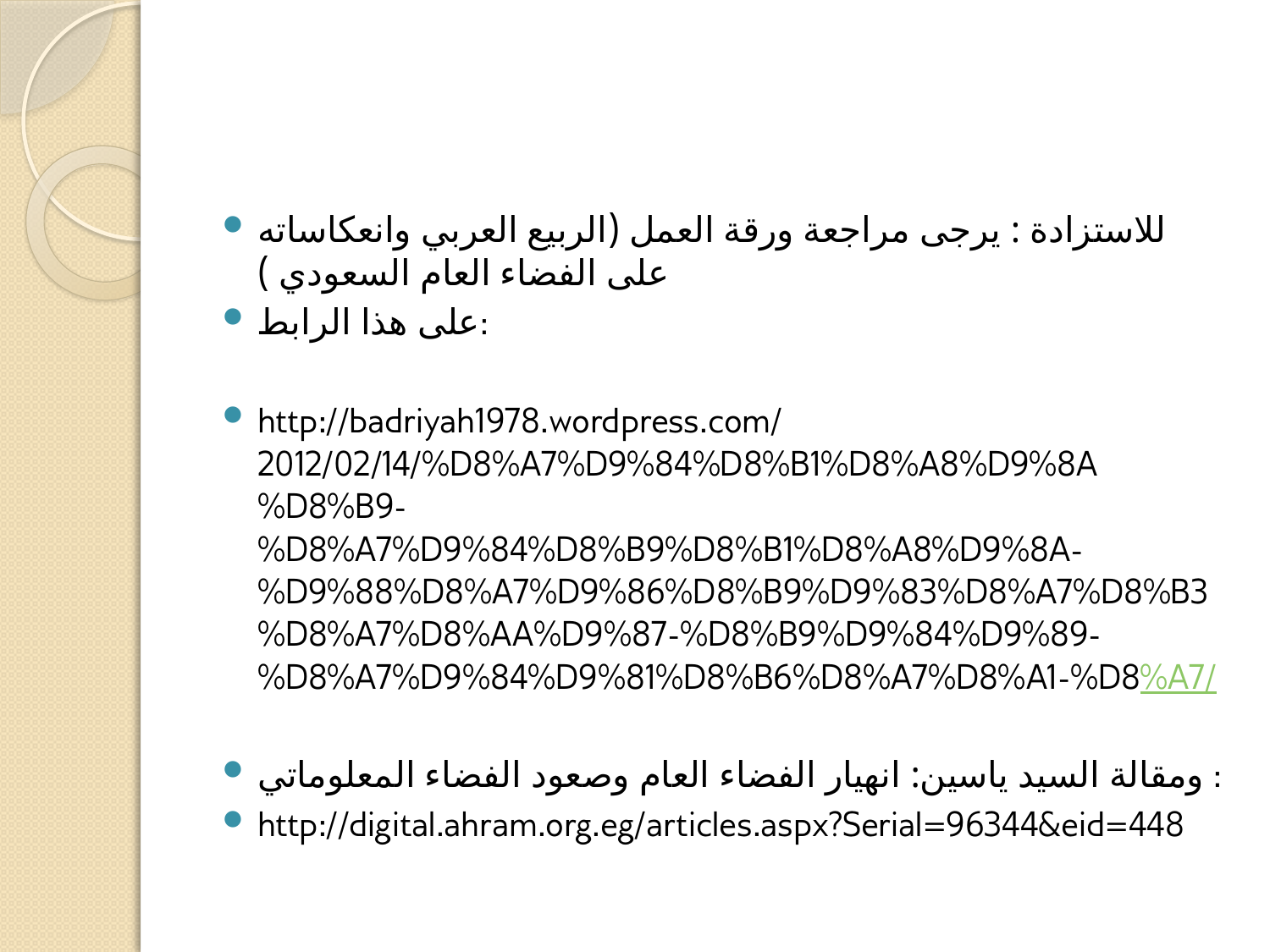

#
للاستزادة : يرجى مراجعة ورقة العمل (الربيع العربي وانعكاساته على الفضاء العام السعودي )
على هذا الرابط:

http://badriyah1978.wordpress.com/2012/02/14/%D8%A7%D9%84%D8%B1%D8%A8%D9%8A%D8%B9-%D8%A7%D9%84%D8%B9%D8%B1%D8%A8%D9%8A-%D9%88%D8%A7%D9%86%D8%B9%D9%83%D8%A7%D8%B3%D8%A7%D8%AA%D9%87-%D8%B9%D9%84%D9%89-%D8%A7%D9%84%D9%81%D8%B6%D8%A7%D8%A1-%D8%A7/

ومقالة السيد ياسين: انهيار الفضاء العام وصعود الفضاء المعلوماتي :
http://digital.ahram.org.eg/articles.aspx?Serial=96344&eid=448